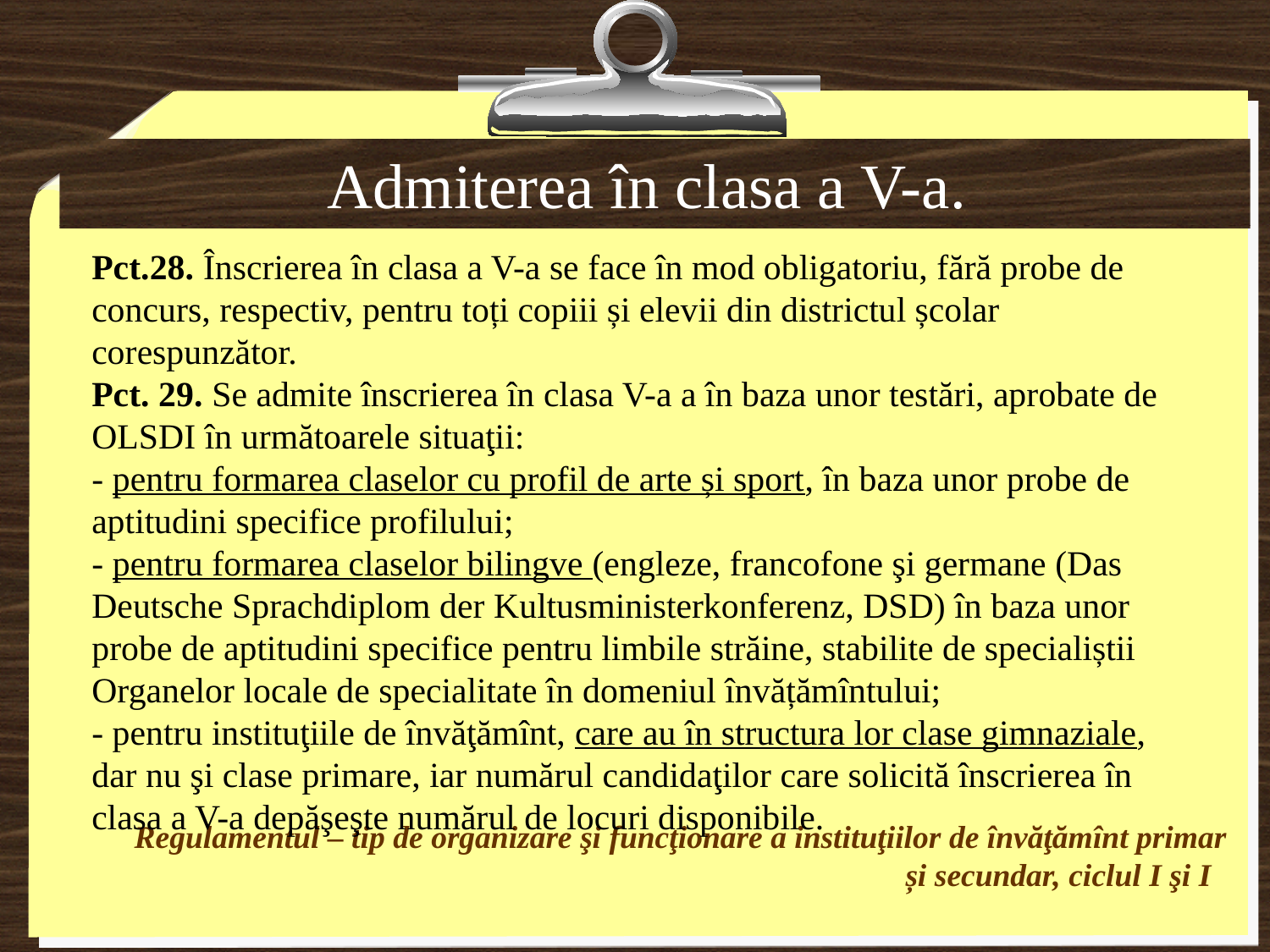

# Admiterea în clasa a V-a.
Pct.28. Înscrierea în clasa a V-a se face în mod obligatoriu, fără probe de concurs, respectiv, pentru toți copiii și elevii din districtul școlar corespunzător.
Pct. 29. Se admite înscrierea în clasa V-a a în baza unor testări, aprobate de OLSDI în următoarele situaţii:
- pentru formarea claselor cu profil de arte și sport, în baza unor probe de aptitudini specifice profilului;
- pentru formarea claselor bilingve (engleze, francofone şi germane (Das Deutsche Sprachdiplom der Kultusministerkonferenz, DSD) în baza unor probe de aptitudini specifice pentru limbile străine, stabilite de specialiștii Organelor locale de specialitate în domeniul învățămîntului;
- pentru instituţiile de învăţămînt, care au în structura lor clase gimnaziale, dar nu şi clase primare, iar numărul candidaţilor care solicită înscrierea în clasa a V-a depăşeşte numărul de locuri disponibile.

Regulamentul – tip de organizare şi funcţionare a instituţiilor de învăţămînt primar și secundar, ciclul I şi I